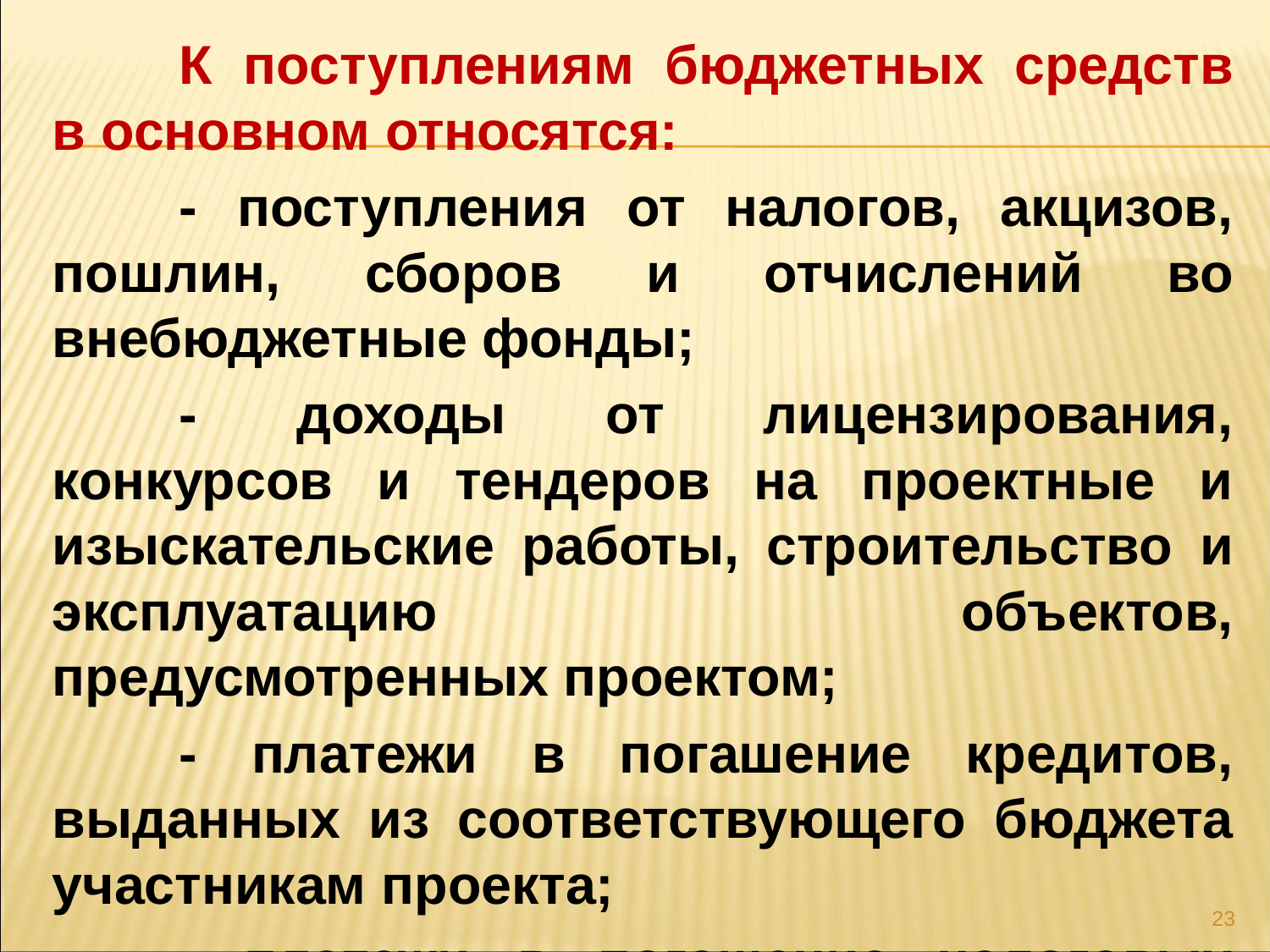

К поступлениям бюджетных средств в основном относятся:
	- поступления от налогов, акцизов, пошлин, сборов и отчислений во внебюджетные фонды;
	- доходы от лицензирования, конкурсов и тендеров на проектные и изыскательские работы, строительство и эксплуатацию объектов, предусмотренных проектом;
	- платежи в погашение кредитов, выданных из соответствующего бюджета участникам проекта;
	- платежи в погашение налоговых кредитов.
23